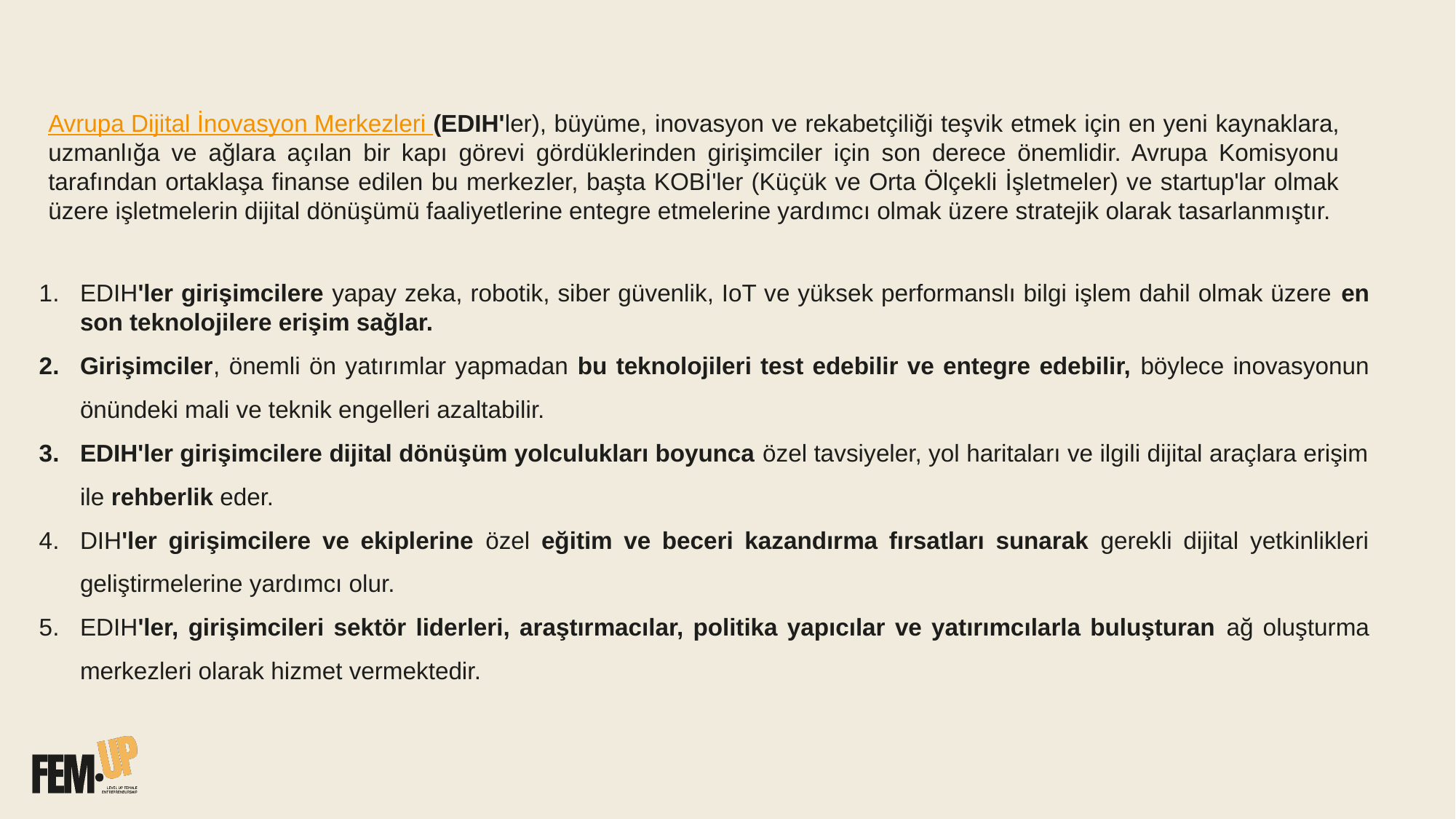

Avrupa Dijital İnovasyon Merkezleri (EDIH'ler), büyüme, inovasyon ve rekabetçiliği teşvik etmek için en yeni kaynaklara, uzmanlığa ve ağlara açılan bir kapı görevi gördüklerinden girişimciler için son derece önemlidir. Avrupa Komisyonu tarafından ortaklaşa finanse edilen bu merkezler, başta KOBİ'ler (Küçük ve Orta Ölçekli İşletmeler) ve startup'lar olmak üzere işletmelerin dijital dönüşümü faaliyetlerine entegre etmelerine yardımcı olmak üzere stratejik olarak tasarlanmıştır.
EDIH'ler girişimcilere yapay zeka, robotik, siber güvenlik, IoT ve yüksek performanslı bilgi işlem dahil olmak üzere en son teknolojilere erişim sağlar.
Girişimciler, önemli ön yatırımlar yapmadan bu teknolojileri test edebilir ve entegre edebilir, böylece inovasyonun önündeki mali ve teknik engelleri azaltabilir.
EDIH'ler girişimcilere dijital dönüşüm yolculukları boyunca özel tavsiyeler, yol haritaları ve ilgili dijital araçlara erişim ile rehberlik eder.
DIH'ler girişimcilere ve ekiplerine özel eğitim ve beceri kazandırma fırsatları sunarak gerekli dijital yetkinlikleri geliştirmelerine yardımcı olur.
EDIH'ler, girişimcileri sektör liderleri, araştırmacılar, politika yapıcılar ve yatırımcılarla buluşturan ağ oluşturma merkezleri olarak hizmet vermektedir.